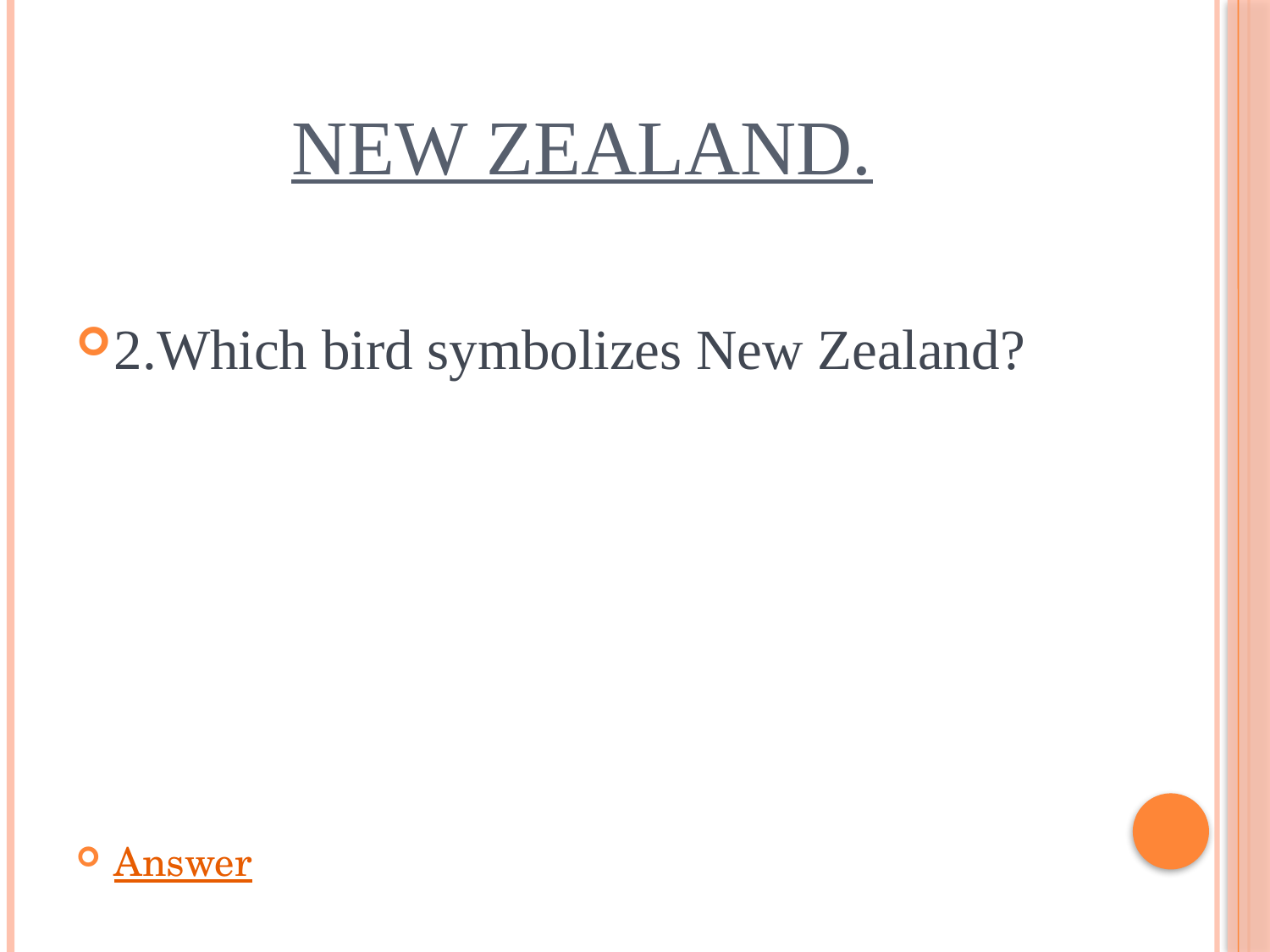

# New Zealand.
2.Which bird symbolizes New Zealand?

Answer